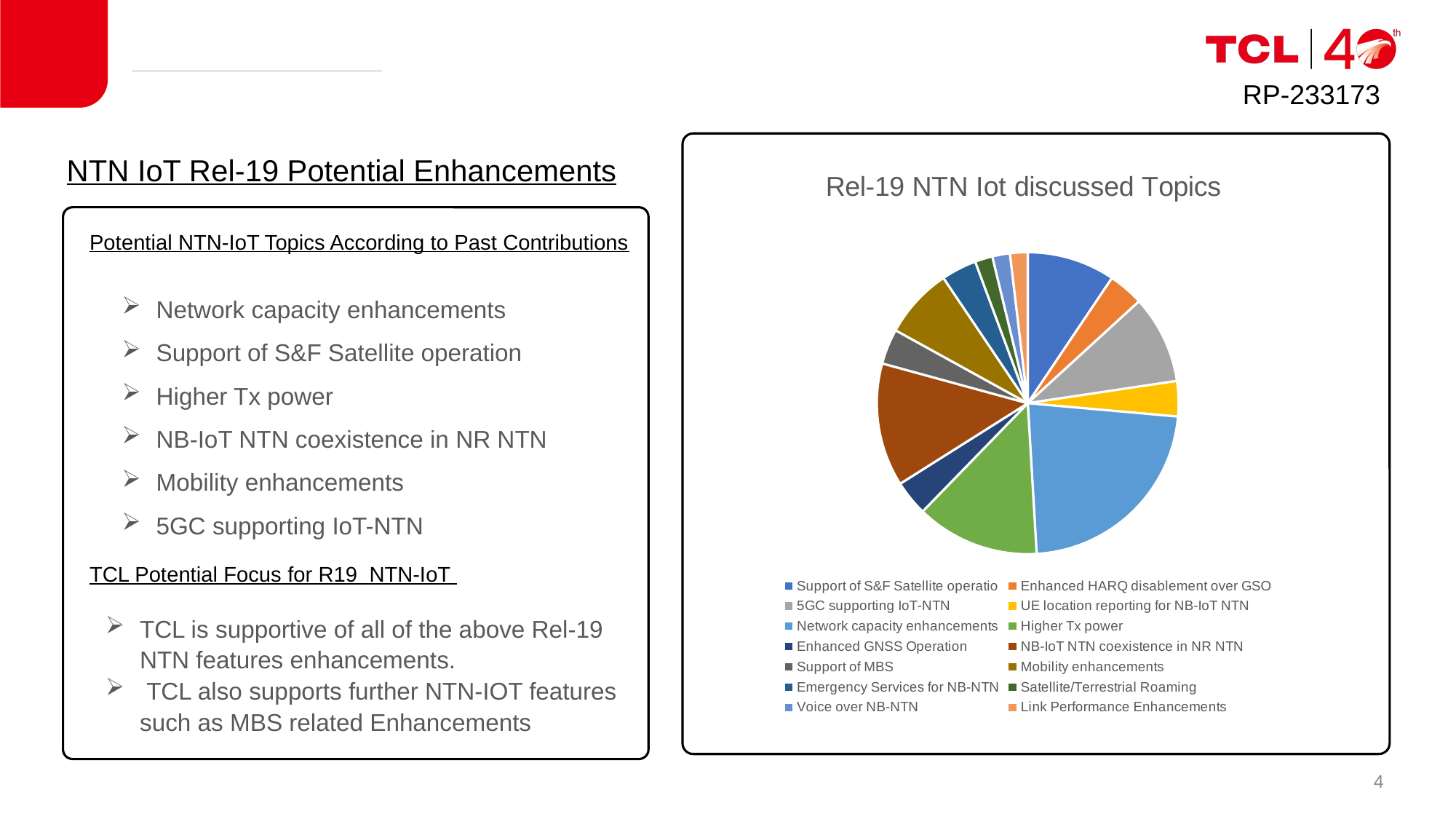

RP-233173
NTN IoT Rel-19 Potential Enhancements

### Chart: Rel-19 NTN Iot discussed Topics

| Category |  |
|---|---|
| Support of S&F Satellite operatio | 5.0 |
| Enhanced HARQ disablement over GSO | 2.0 |
| 5GC supporting IoT-NTN | 5.0 |
| UE location reporting for NB-IoT NTN | 2.0 |
| Network capacity enhancements | 12.0 |
| Higher Tx power | 7.0 |
| Enhanced GNSS Operation | 2.0 |
| NB-IoT NTN coexistence in NR NTN | 7.0 |
| Support of MBS  | 2.0 |
| Mobility enhancements | 4.0 |
| Emergency Services for NB-NTN | 2.0 |
| Satellite/Terrestrial Roaming | 1.0 |
| Voice over NB-NTN | 1.0 |
| Link Performance Enhancements | 1.0 |
Potential NTN-IoT Topics According to Past Contributions
Network capacity enhancements
Support of S&F Satellite operation
Higher Tx power
NB-IoT NTN coexistence in NR NTN
Mobility enhancements
5GC supporting IoT-NTN
TCL Potential Focus for R19  NTN-IoT
TCL is supportive of all of the above Rel-19 NTN features enhancements.
 TCL also supports further NTN-IOT features such as MBS related Enhancements
4